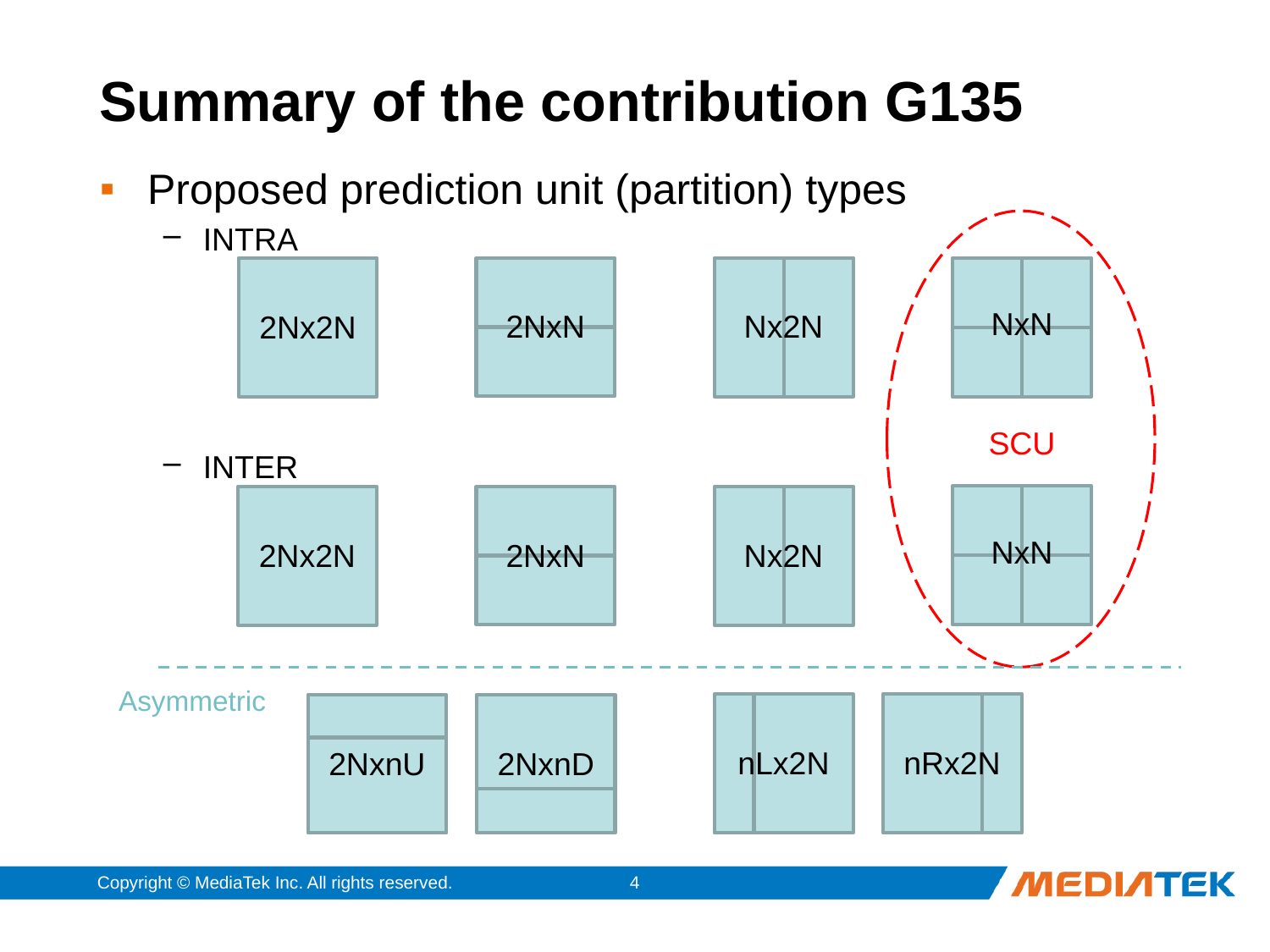

# Summary of the contribution G135
Proposed prediction unit (partition) types
INTRA

INTER

2NxN

Nx2N

NxN
2Nx2N
SCU

NxN

2NxN

Nx2N
2Nx2N
Asymmetric

nLx2N

nRx2N

2NxnU

2NxnD
Copyright © MediaTek Inc. All rights reserved.
4